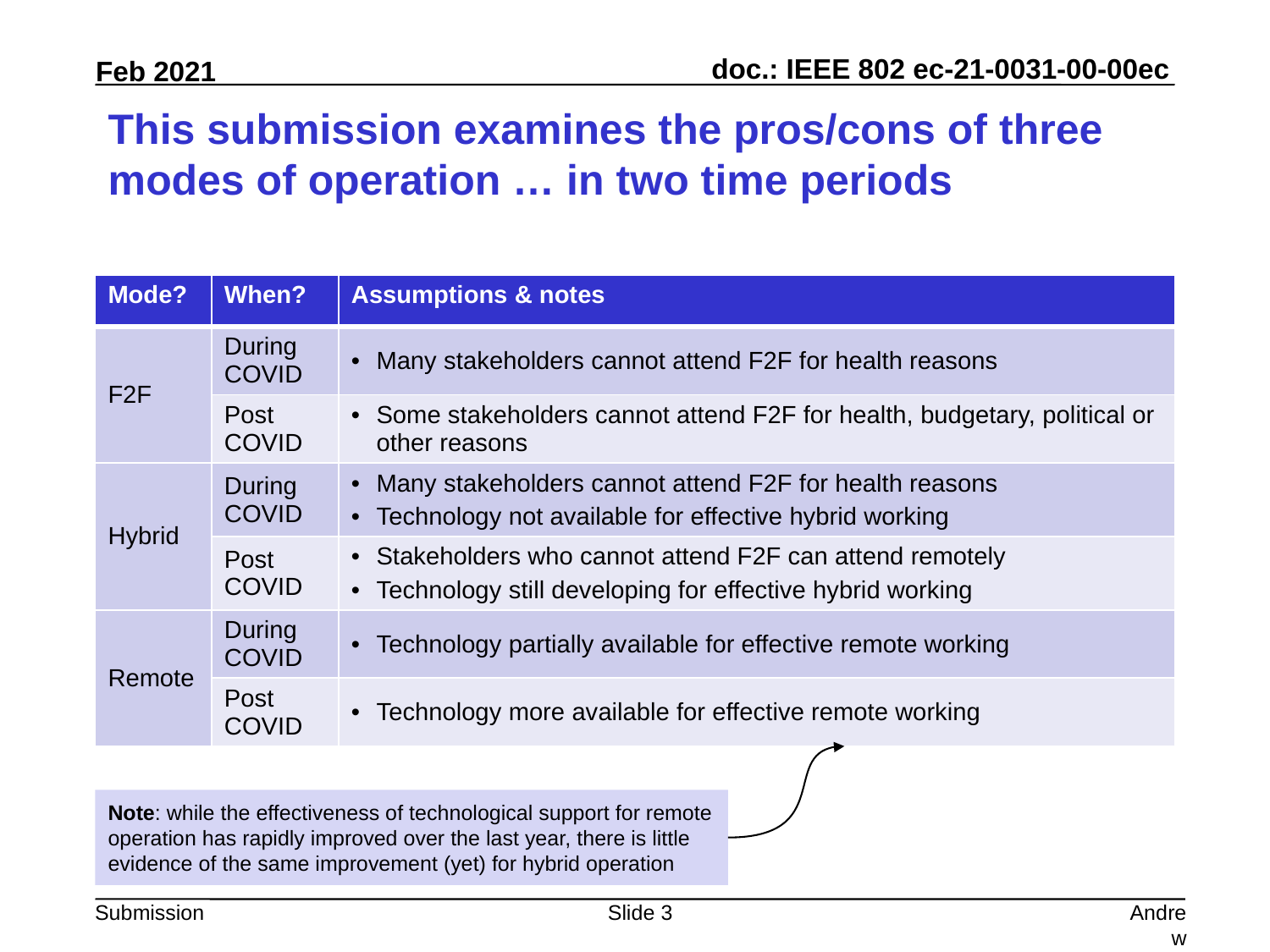

# This submission examines the pros/cons of three modes of operation … in two time periods
| Mode? | When? | Assumptions & notes |
| --- | --- | --- |
| F2F | During COVID | Many stakeholders cannot attend F2F for health reasons |
|  | Post COVID | Some stakeholders cannot attend F2F for health, budgetary, political or other reasons |
| Hybrid | During COVID | Many stakeholders cannot attend F2F for health reasons Technology not available for effective hybrid working |
| Hybrid | Post COVID | Stakeholders who cannot attend F2F can attend remotely Technology still developing for effective hybrid working |
| Remote | During COVID | Technology partially available for effective remote working |
|  | Post COVID | Technology more available for effective remote working |

Note: while the effectiveness of technological support for remote operation has rapidly improved over the last year, there is little evidence of the same improvement (yet) for hybrid operation
Slide 3
Andrew Myles, Cisco